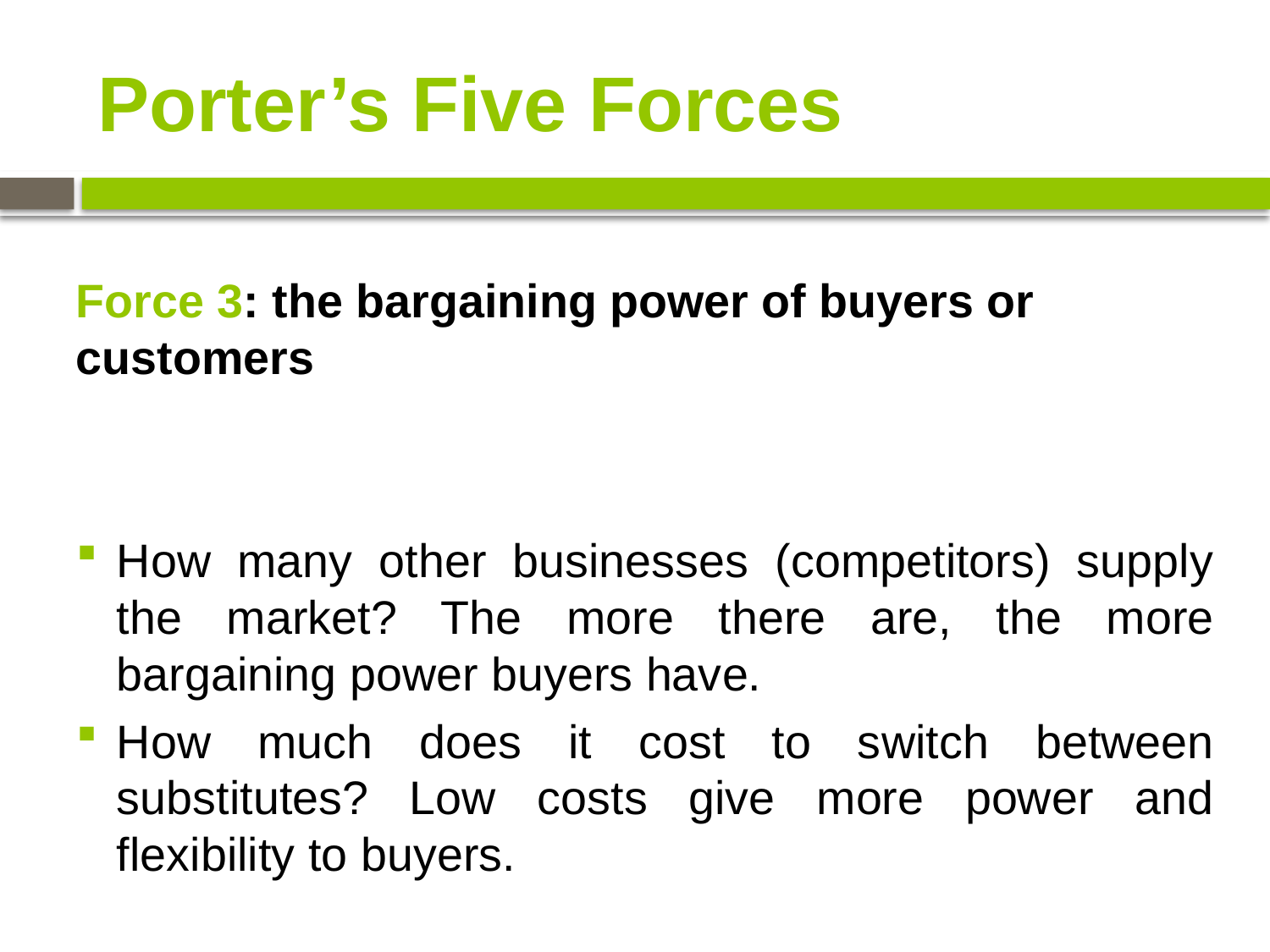

# Porter’s Five Forces
Force 3: the bargaining power of buyers or customers

How many other businesses (competitors) supply the market? The more there are, the more bargaining power buyers have.
How much does it cost to switch between substitutes? Low costs give more power and flexibility to buyers.